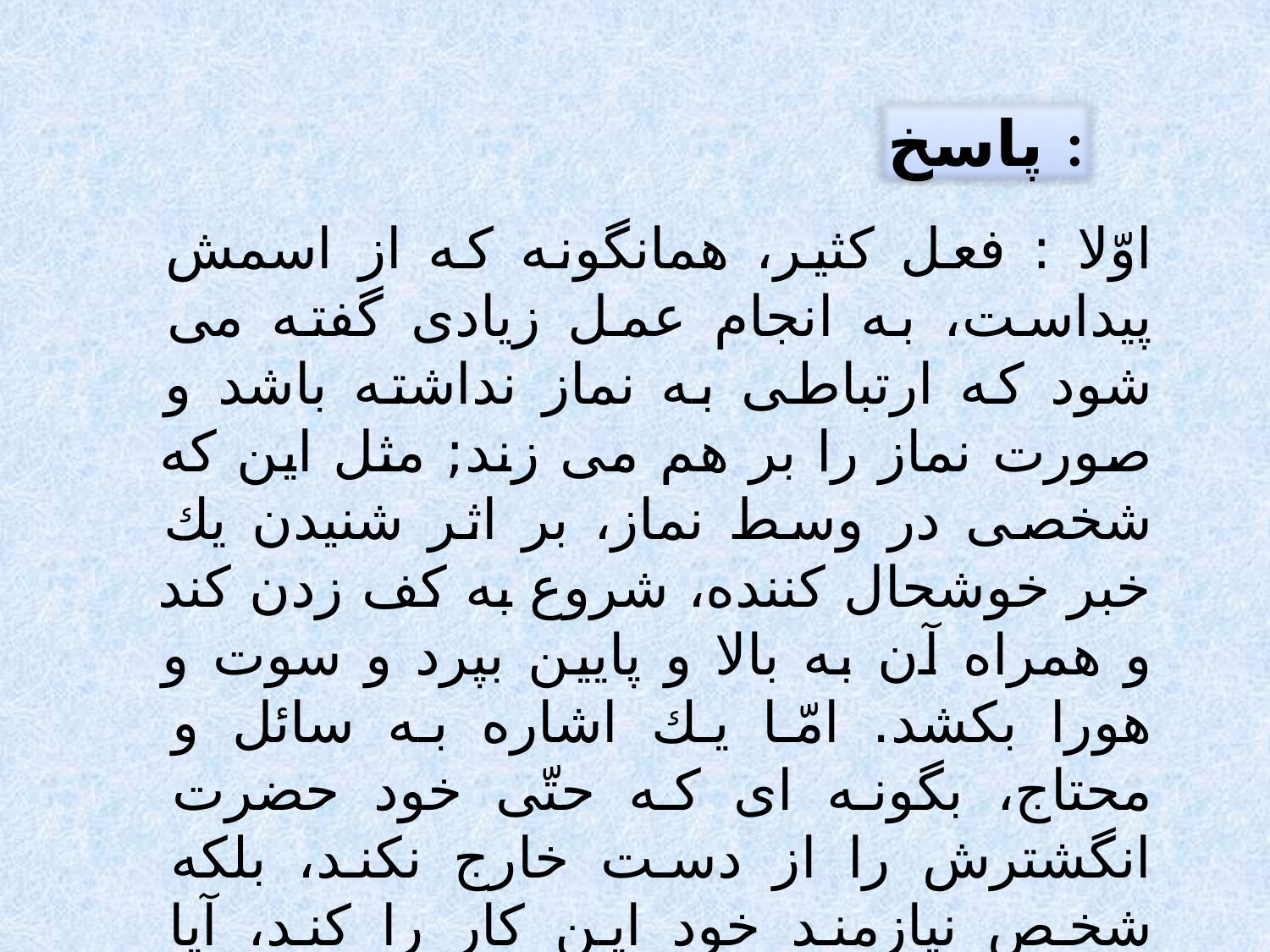

پاسخ :
اوّلا : فعل كثير، همانگونه كه از اسمش پيداست، به انجام عمل زيادى گفته مى شود كه ارتباطى به نماز نداشته باشد و صورت نماز را بر هم مى زند; مثل اين كه شخصى در وسط نماز، بر اثر شنيدن يك خبر خوشحال كننده، شروع به كف زدن كند و همراه آن به بالا و پايين بپرد و سوت و هورا بكشد. امّا يك اشاره به سائل و محتاج، بگونه اى كه حتّى خود حضرت انگشترش را از دست خارج نكند، بلكه شخص نيازمند خود اين كار را كند، آيا «فعل كثير» است؟!